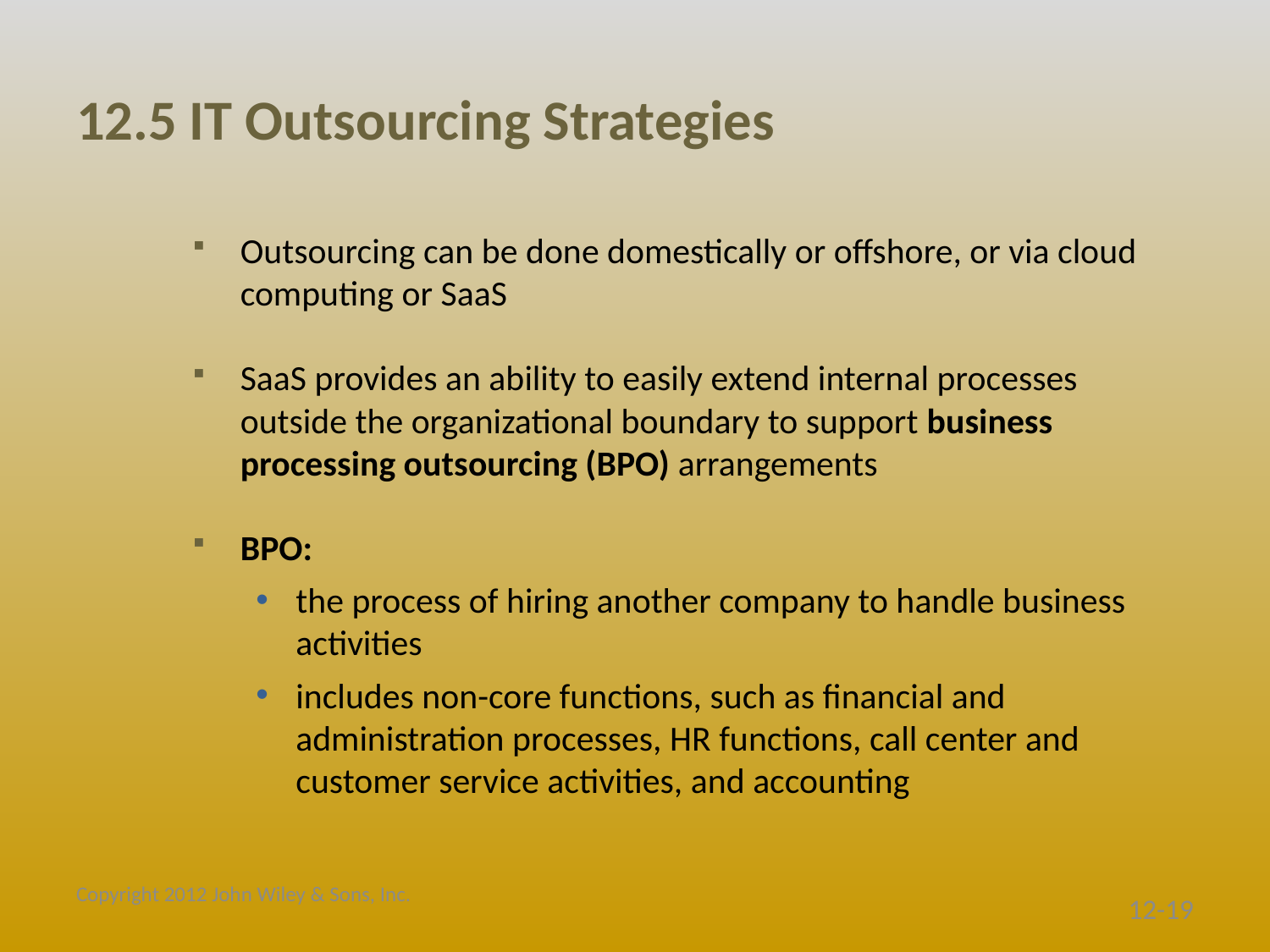

# 12.5 IT Outsourcing Strategies
Outsourcing can be done domestically or offshore, or via cloud computing or SaaS
SaaS provides an ability to easily extend internal processes outside the organizational boundary to support business processing outsourcing (BPO) arrangements
BPO:
the process of hiring another company to handle business activities
includes non-core functions, such as financial and administration processes, HR functions, call center and customer service activities, and accounting
Copyright 2012 John Wiley & Sons, Inc.
12-19